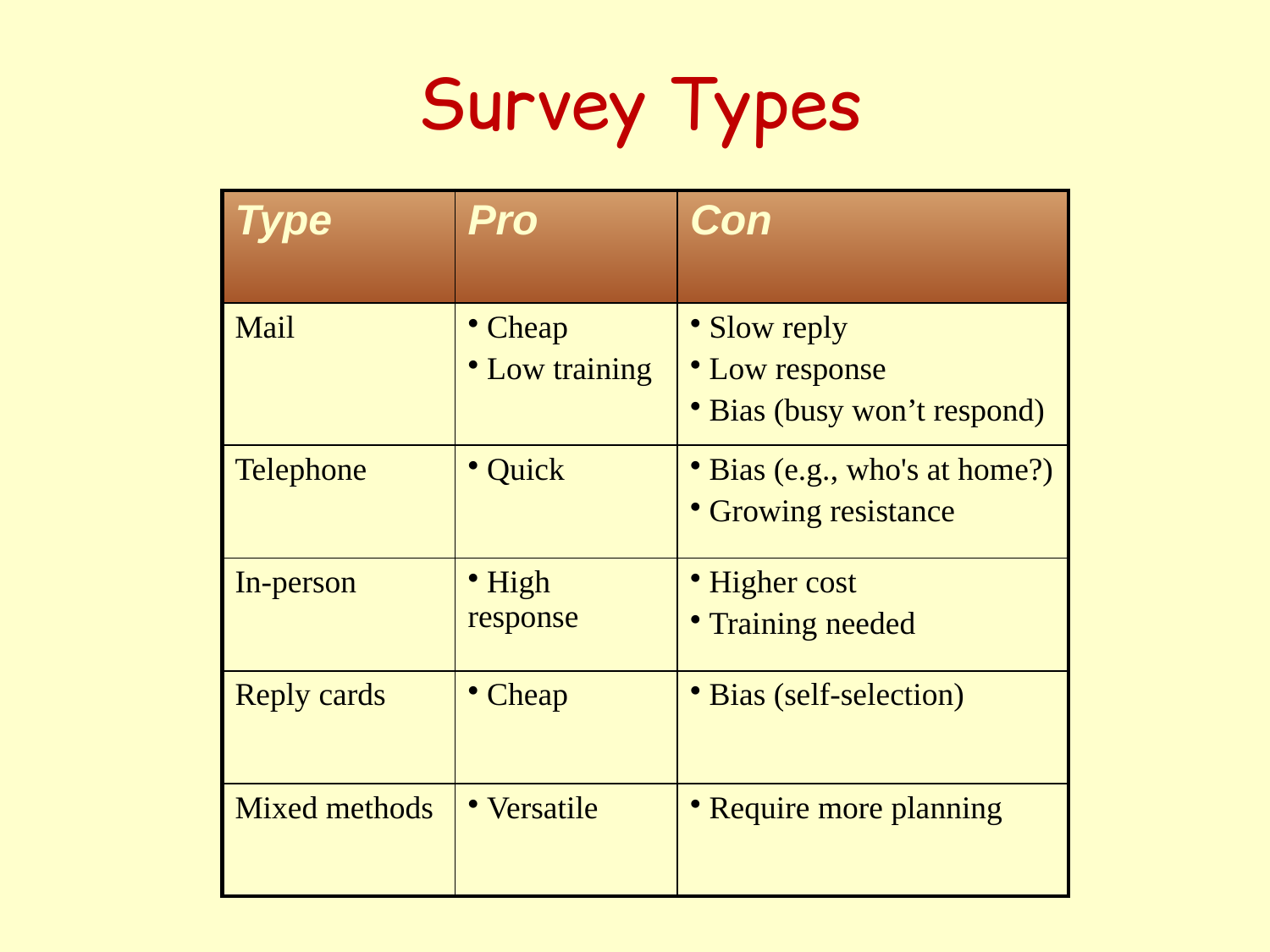

# Survey Types

| Type | Pro | Con |
| --- | --- | --- |
| Mail | Cheap Low training | Slow reply Low response Bias (busy won’t respond) |
| Telephone | Quick | Bias (e.g., who's at home?) Growing resistance |
| In-person | High response | Higher cost Training needed |
| Reply cards | Cheap | Bias (self-selection) |
| Mixed methods | Versatile | Require more planning |